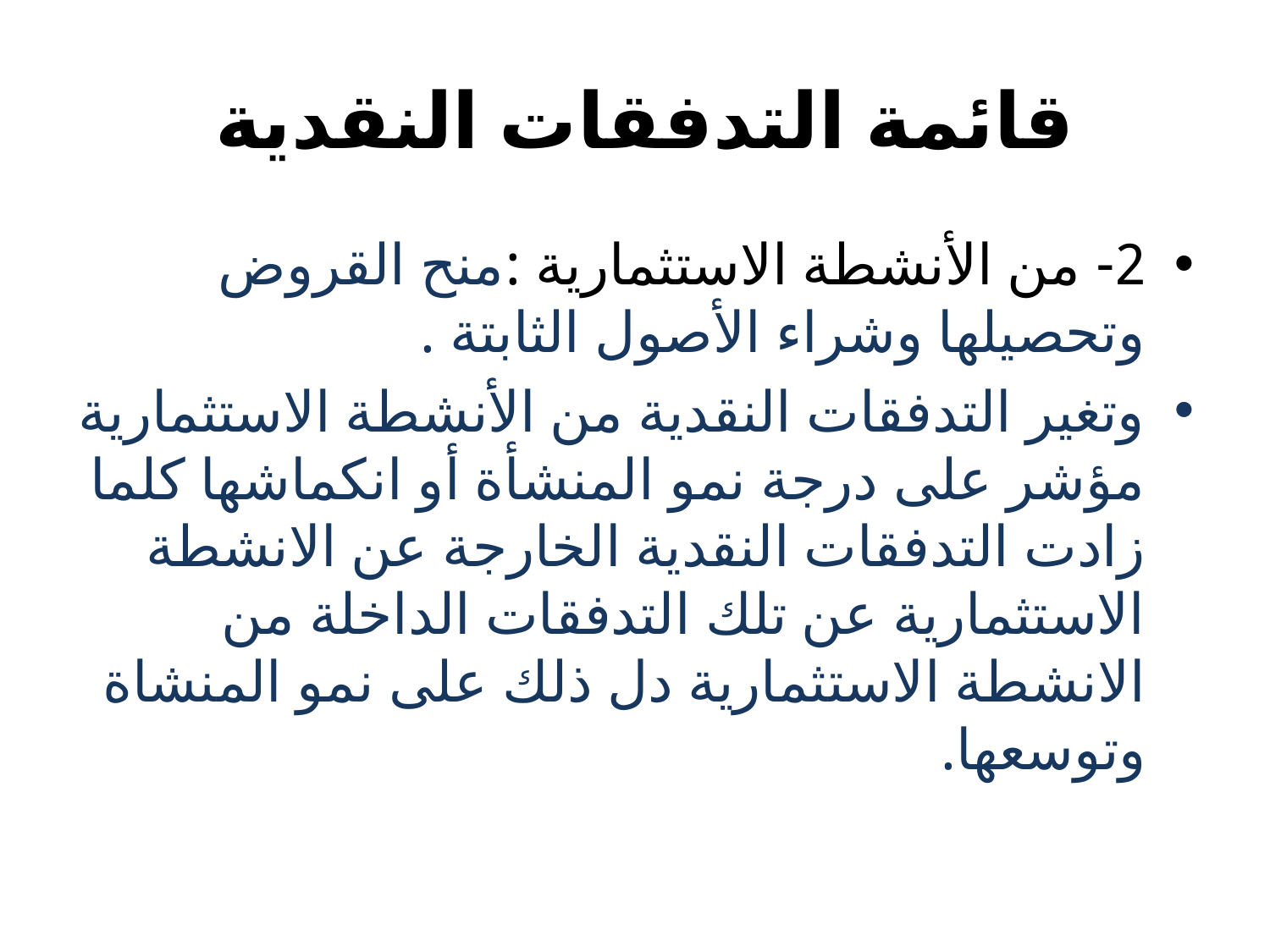

# قائمة التدفقات النقدية
2- من الأنشطة الاستثمارية :منح القروض وتحصيلها وشراء الأصول الثابتة .
وتغير التدفقات النقدية من الأنشطة الاستثمارية مؤشر على درجة نمو المنشأة أو انكماشها كلما زادت التدفقات النقدية الخارجة عن الانشطة الاستثمارية عن تلك التدفقات الداخلة من الانشطة الاستثمارية دل ذلك على نمو المنشاة وتوسعها.